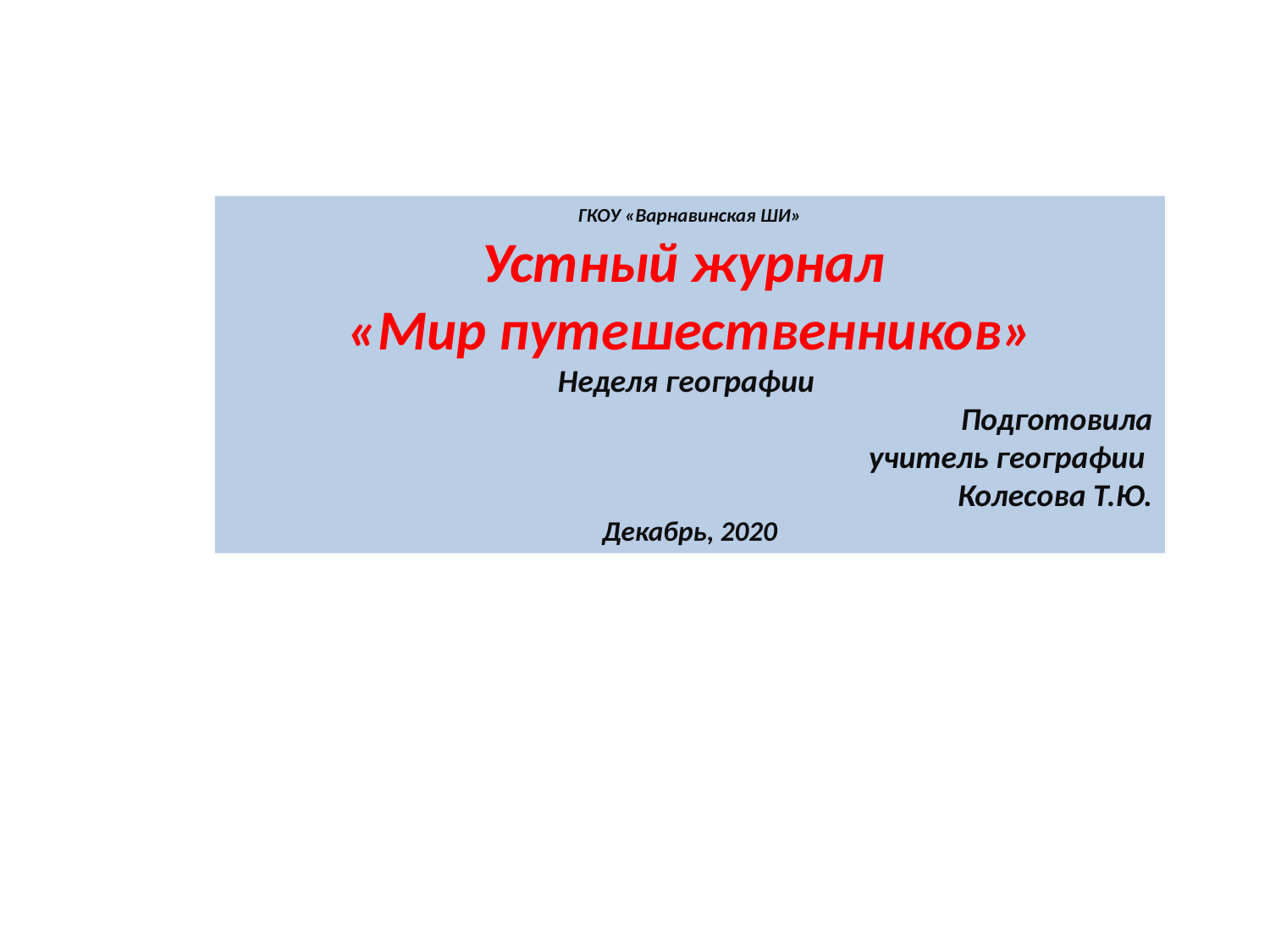

ГКОУ «Варнавинская ШИ»
Устный журнал
«Мир путешественников»
Неделя географии
Подготовила
 учитель географии
Колесова Т.Ю.
Декабрь, 2020